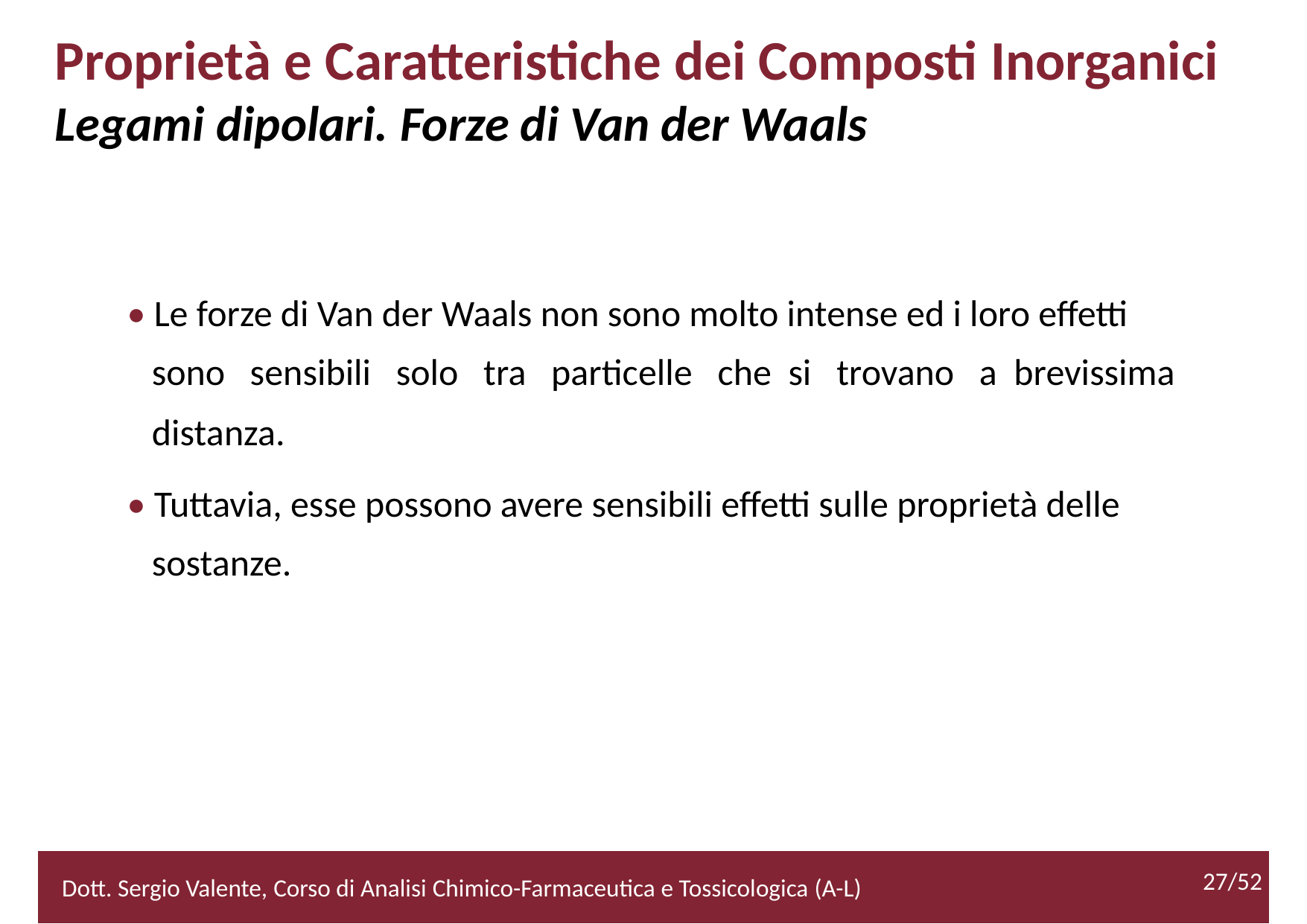

Proprietà e Caratteristiche dei Composti Inorganici
Legami dipolari. Forze di Van der Waals
• Le forze di Van der Waals non sono molto intense ed i loro effetti

	sono   sensibili   solo   tra   particelle   che  si   trovano   a  brevissima

	distanza.

• Tuttavia, esse possono avere sensibili effetti sulle proprietà delle

	sostanze.

27/52
Dott. Sergio Valente, Corso di Analisi Chimico-Farmaceutica e Tossicologica (A-L)